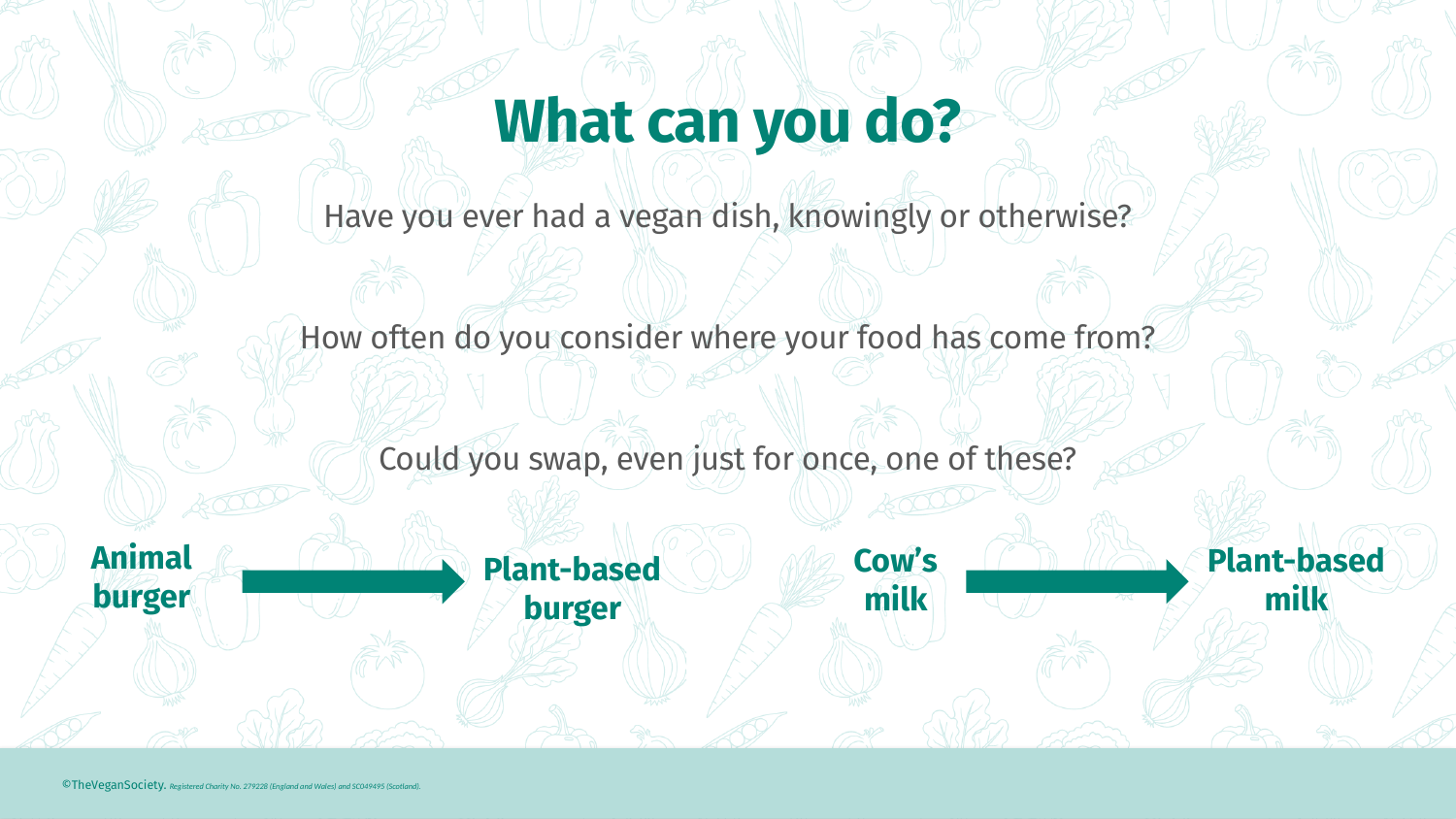

# What can you do?
Have you ever had a vegan dish, knowingly or otherwise?

How often do you consider where your food has come from?

Could you swap, even just for once, one of these?
Animal burger
Cow’s milk
Plant-based milk
Plant-based burger